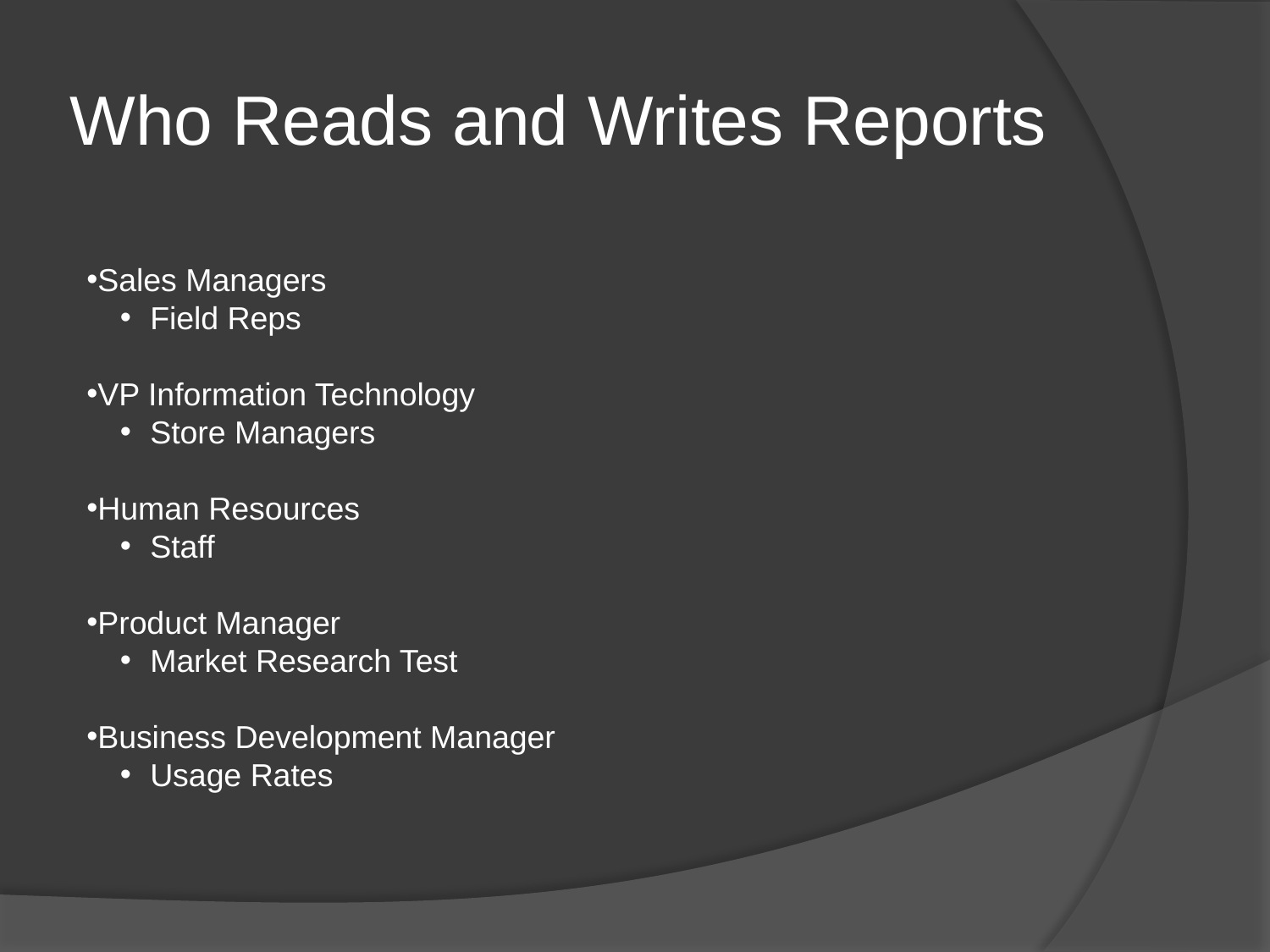

# Who Reads and Writes Reports
Sales Managers
Field Reps
VP Information Technology
Store Managers
Human Resources
Staff
Product Manager
Market Research Test
Business Development Manager
Usage Rates